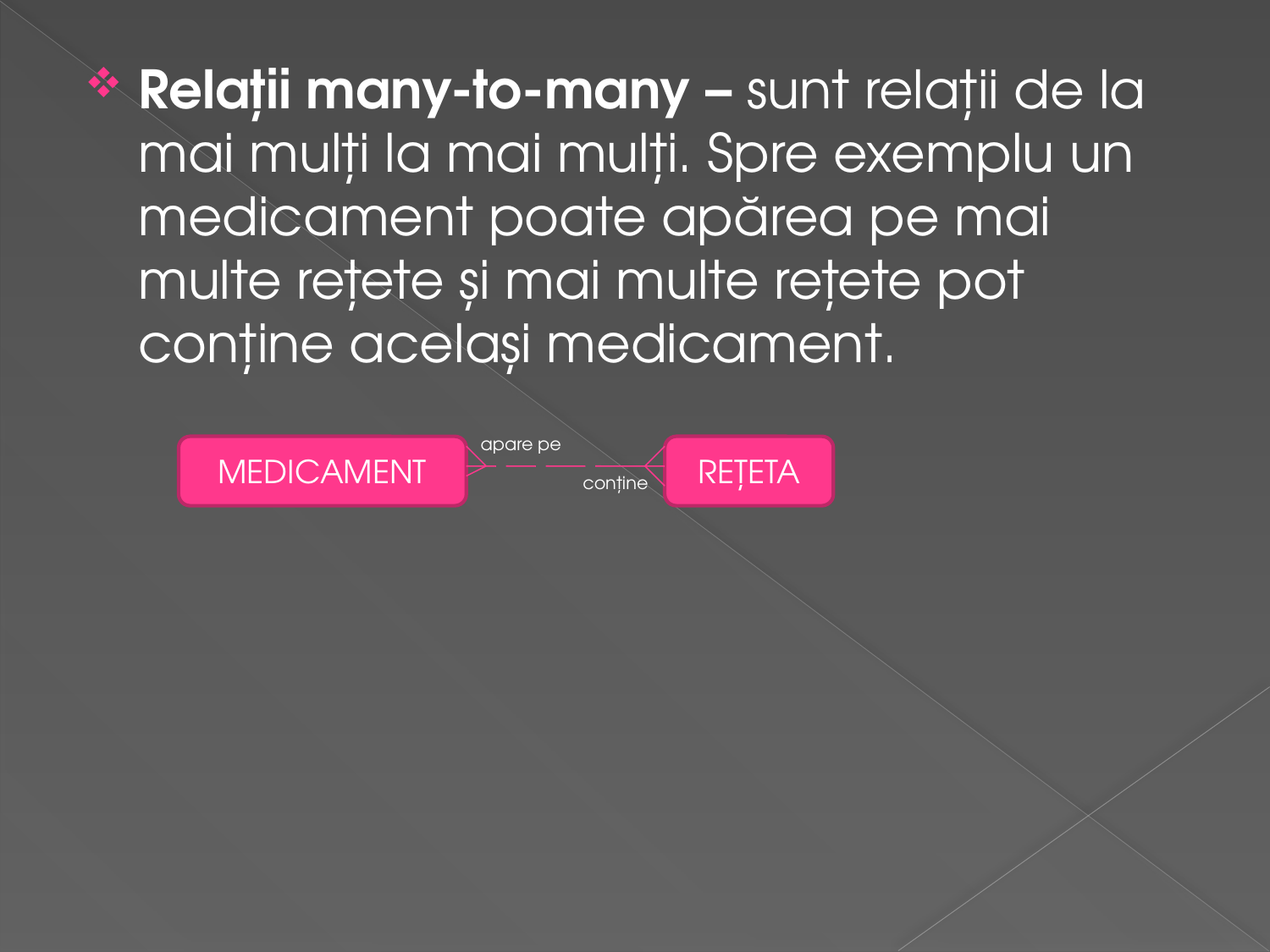

Relaţii many-to-many – sunt relaţii de la mai mulţi la mai mulţi. Spre exemplu un medicament poate apărea pe mai multe reţete şi mai multe reţete pot conţine acelaşi medicament.
apare pe
MEDICAMENT
REŢETA
conţine